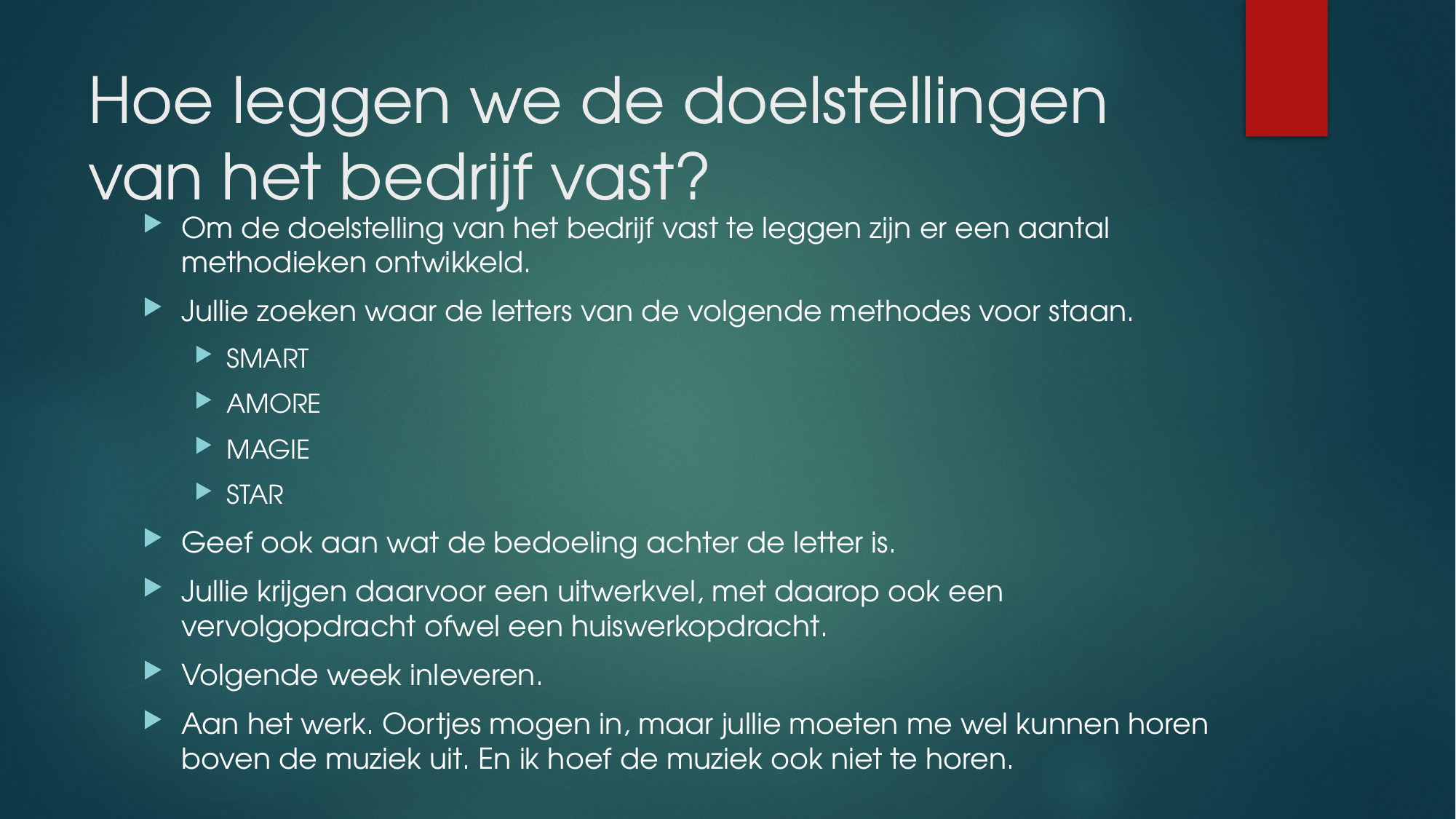

# Hoe leggen we de doelstellingen van het bedrijf vast?
Om de doelstelling van het bedrijf vast te leggen zijn er een aantal methodieken ontwikkeld.
Jullie zoeken waar de letters van de volgende methodes voor staan.
SMART
AMORE
MAGIE
STAR
Geef ook aan wat de bedoeling achter de letter is.
Jullie krijgen daarvoor een uitwerkvel, met daarop ook een vervolgopdracht ofwel een huiswerkopdracht.
Volgende week inleveren.
Aan het werk. Oortjes mogen in, maar jullie moeten me wel kunnen horen boven de muziek uit. En ik hoef de muziek ook niet te horen.